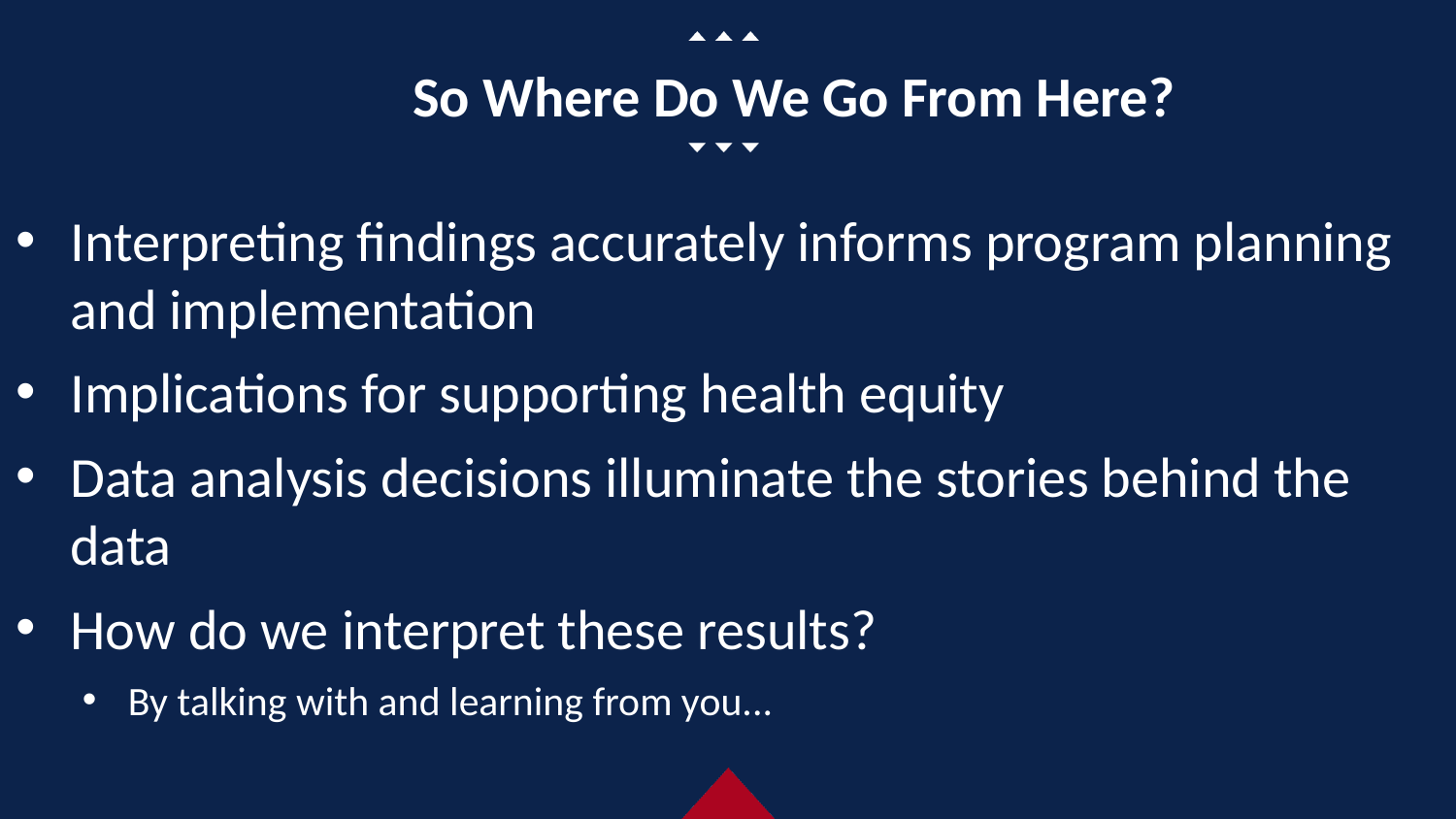

# So Where Do We Go From Here?
Interpreting findings accurately informs program planning and implementation
Implications for supporting health equity
Data analysis decisions illuminate the stories behind the data
How do we interpret these results?
By talking with and learning from you...